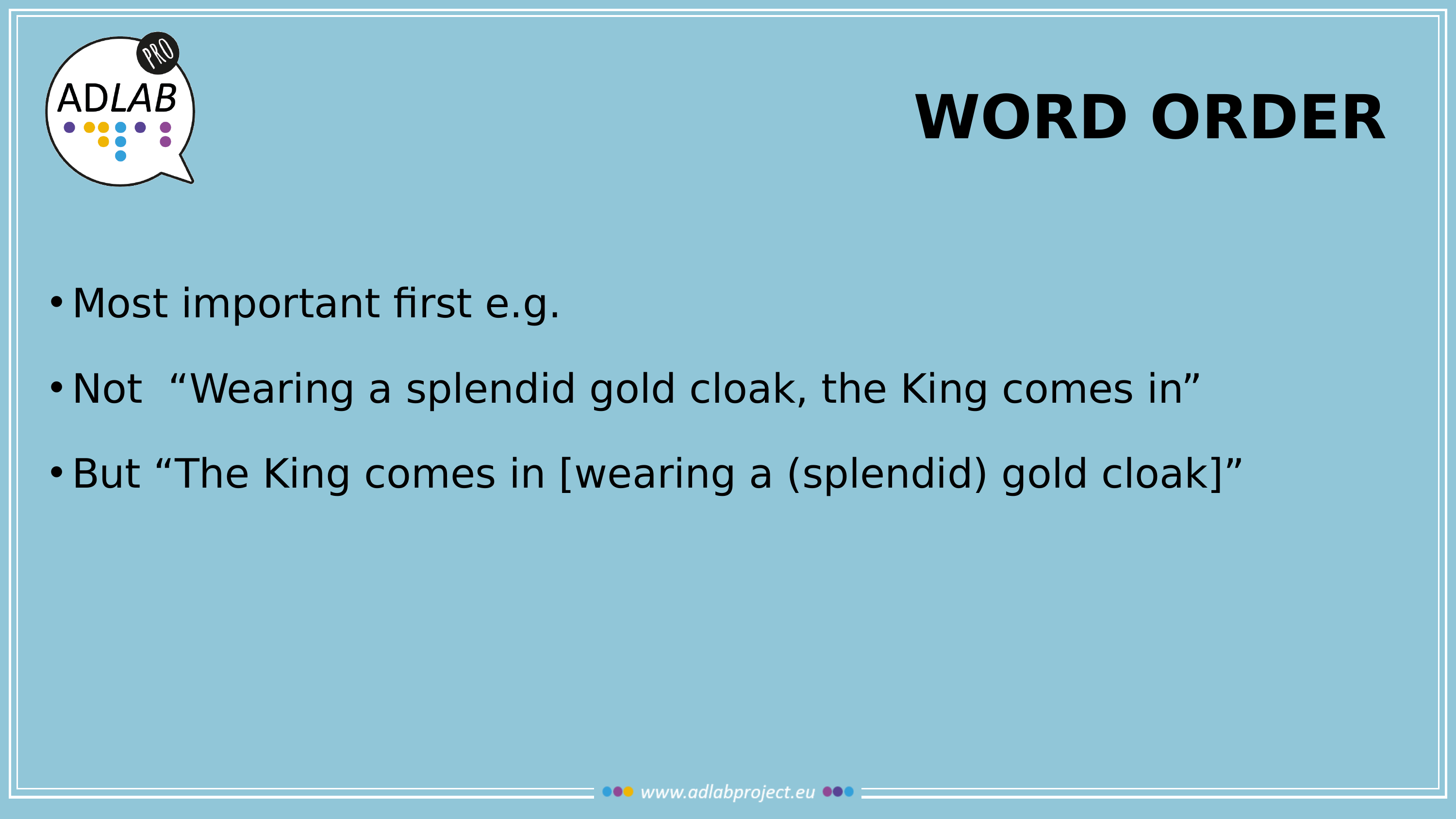

# Word order
Most important first e.g.
Not  “Wearing a splendid gold cloak, the King comes in”
But “The King comes in [wearing a (splendid) gold cloak]”